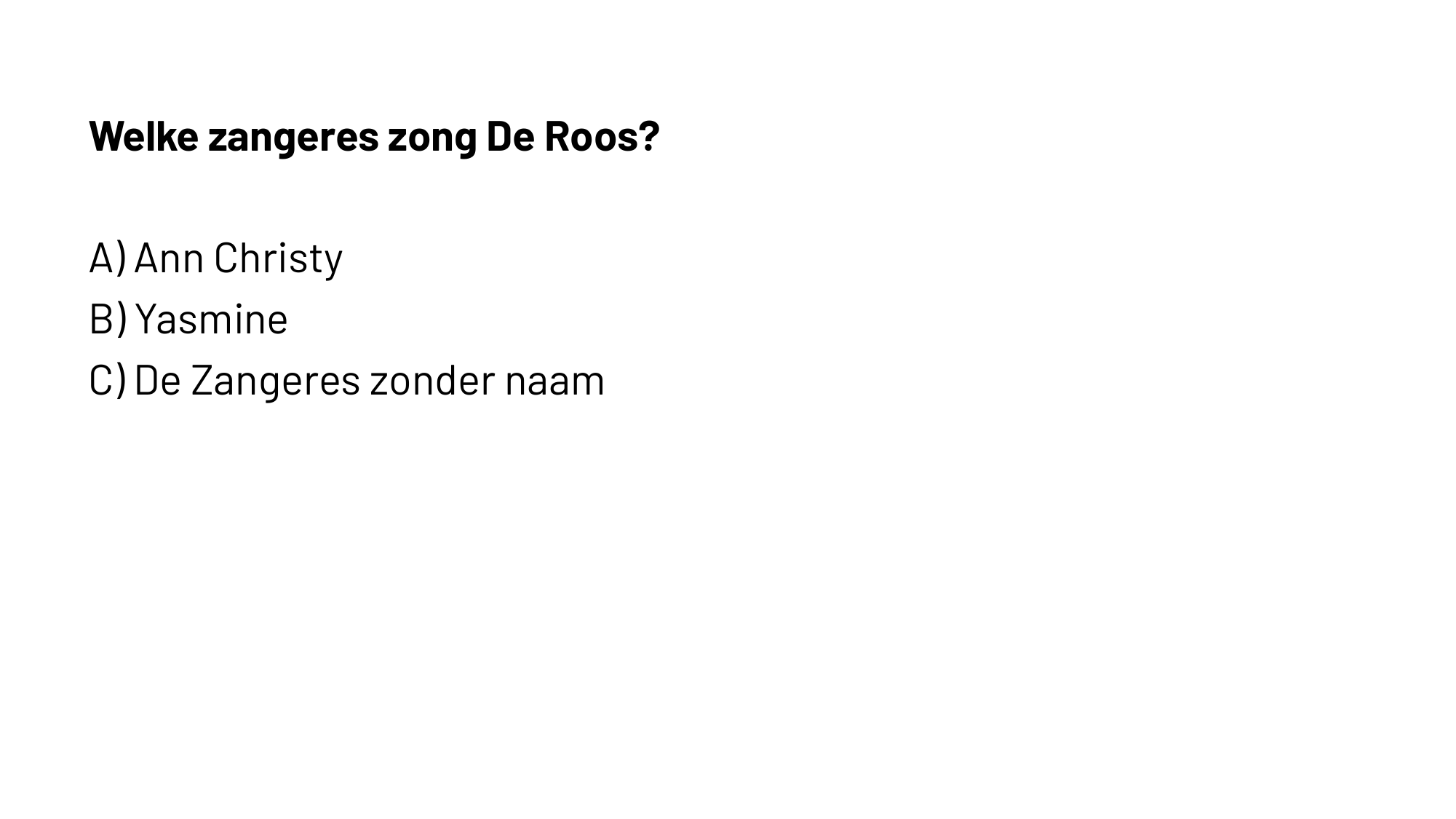

Welke zangeres zong De Roos?

A) Ann Christy
B) Yasmine
C) De Zangeres zonder naam